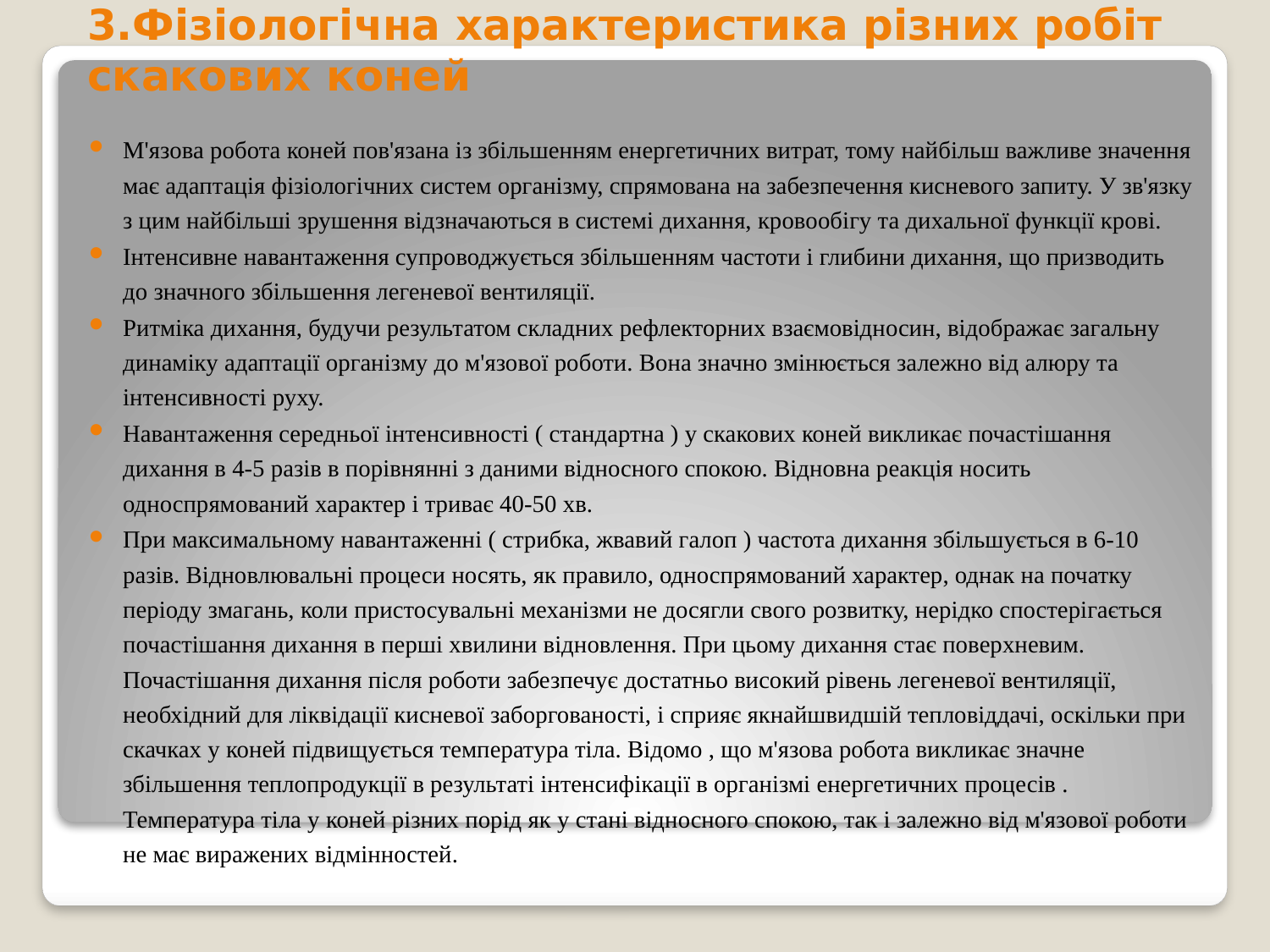

# 3.Фізіологічна характеристика різних робіт скакових коней
М'язова робота коней пов'язана із збільшенням енергетичних витрат, тому найбільш важливе значення має адаптація фізіологічних систем організму, спрямована на забезпечення кисневого запиту. У зв'язку з цим найбільші зрушення відзначаються в системі дихання, кровообігу та дихальної функції крові.
Інтенсивне навантаження супроводжується збільшенням частоти і глибини дихання, що призводить до значного збільшення легеневої вентиляції.
Ритміка дихання, будучи результатом складних рефлекторних взаємовідносин, відображає загальну динаміку адаптації організму до м'язової роботи. Вона значно змінюється залежно від алюру та інтенсивності руху.
Навантаження середньої інтенсивності ( стандартна ) у скакових коней викликає почастішання дихання в 4-5 разів в порівнянні з даними відносного спокою. Відновна реакція носить односпрямований характер і триває 40-50 хв.
При максимальному навантаженні ( стрибка, жвавий галоп ) частота дихання збільшується в 6-10 разів. Відновлювальні процеси носять, як правило, односпрямований характер, однак на початку періоду змагань, коли пристосувальні механізми не досягли свого розвитку, нерідко спостерігається почастішання дихання в перші хвилини відновлення. При цьому дихання стає поверхневим. Почастішання дихання після роботи забезпечує достатньо високий рівень легеневої вентиляції, необхідний для ліквідації кисневої заборгованості, і сприяє якнайшвидшій тепловіддачі, оскільки при скачках у коней підвищується температура тіла. Відомо , що м'язова робота викликає значне збільшення теплопродукції в результаті інтенсифікації в організмі енергетичних процесів . Температура тіла у коней різних порід як у стані відносного спокою, так і залежно від м'язової роботи не має виражених відмінностей.